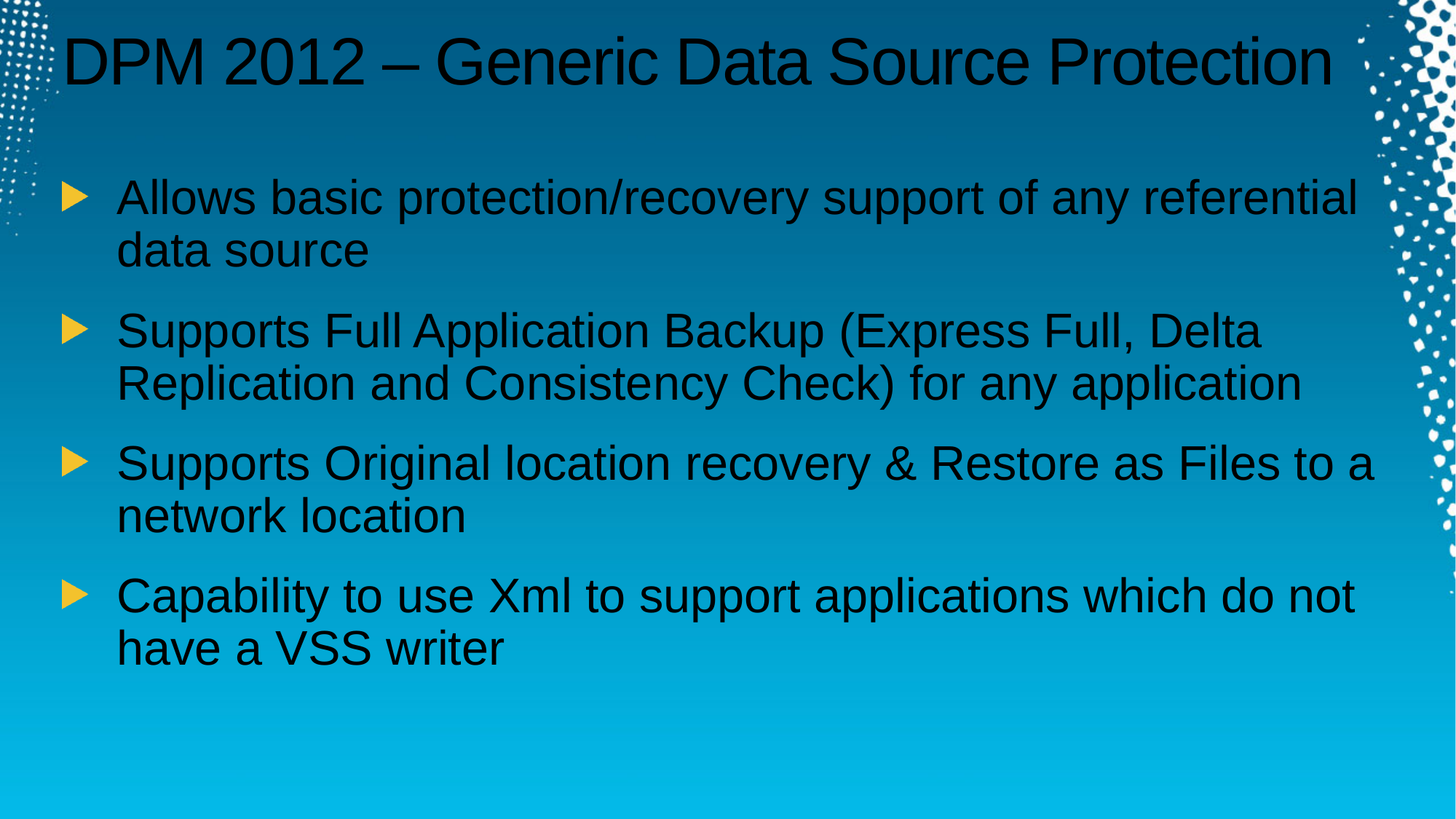

# DPM 2012 – Generic Data Source Protection
Allows basic protection/recovery support of any referential
data source
Supports Full Application Backup (Express Full, Delta Replication and Consistency Check) for any application
Supports Original location recovery & Restore as Files to a network location
Capability to use Xml to support applications which do not have a VSS writer